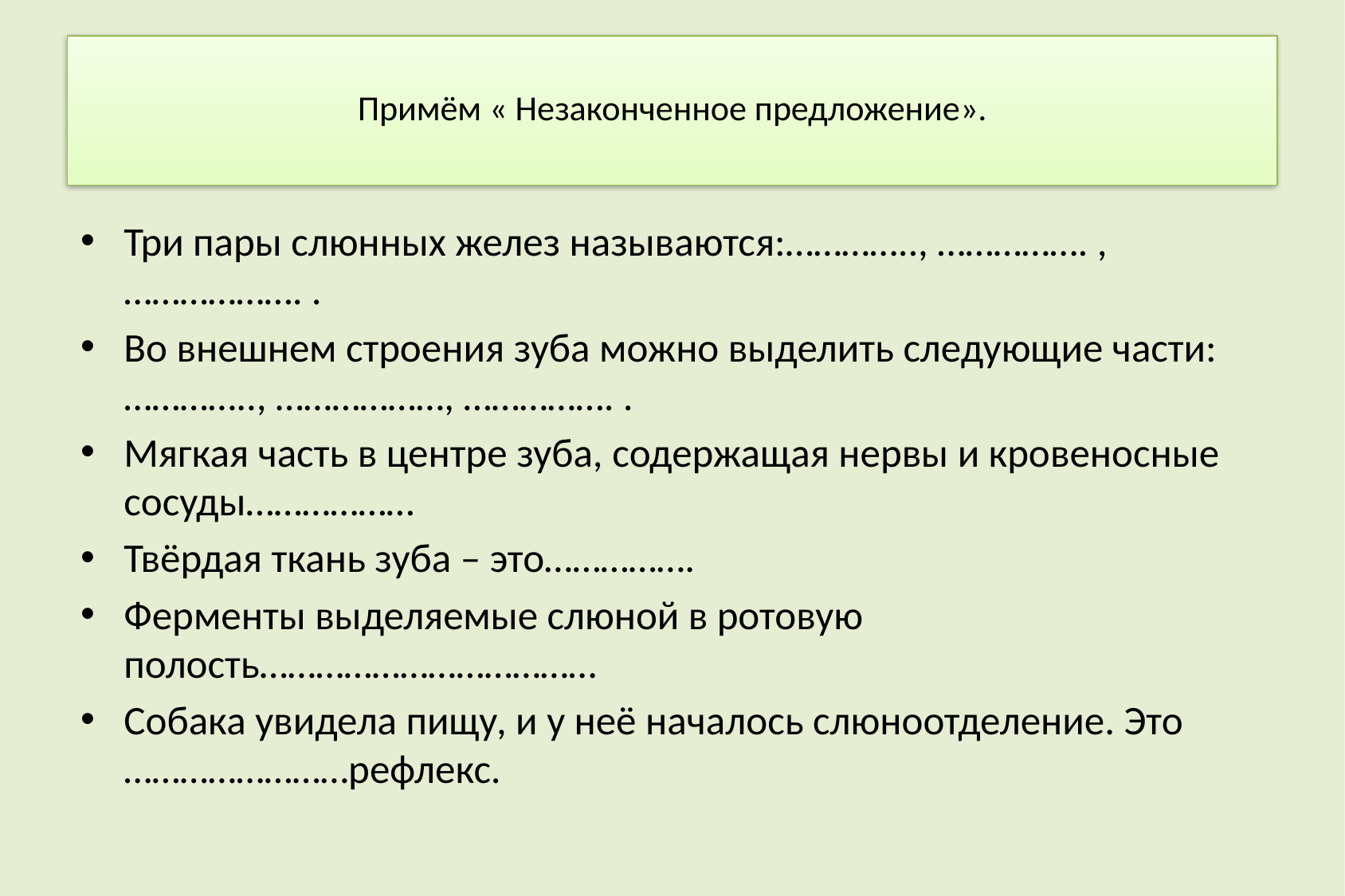

# Примём « Незаконченное предложение».
Три пары слюнных желез называются:………….., ……………. , ………………. .
Во внешнем строения зуба можно выделить следующие части: ………….., ………………, ……………. .
Мягкая часть в центре зуба, содержащая нервы и кровеносные сосуды………………
Твёрдая ткань зуба – это…………….
Ферменты выделяемые слюной в ротовую полость………………………………
Собака увидела пищу, и у неё началось слюноотделение. Это ……………………рефлекс.